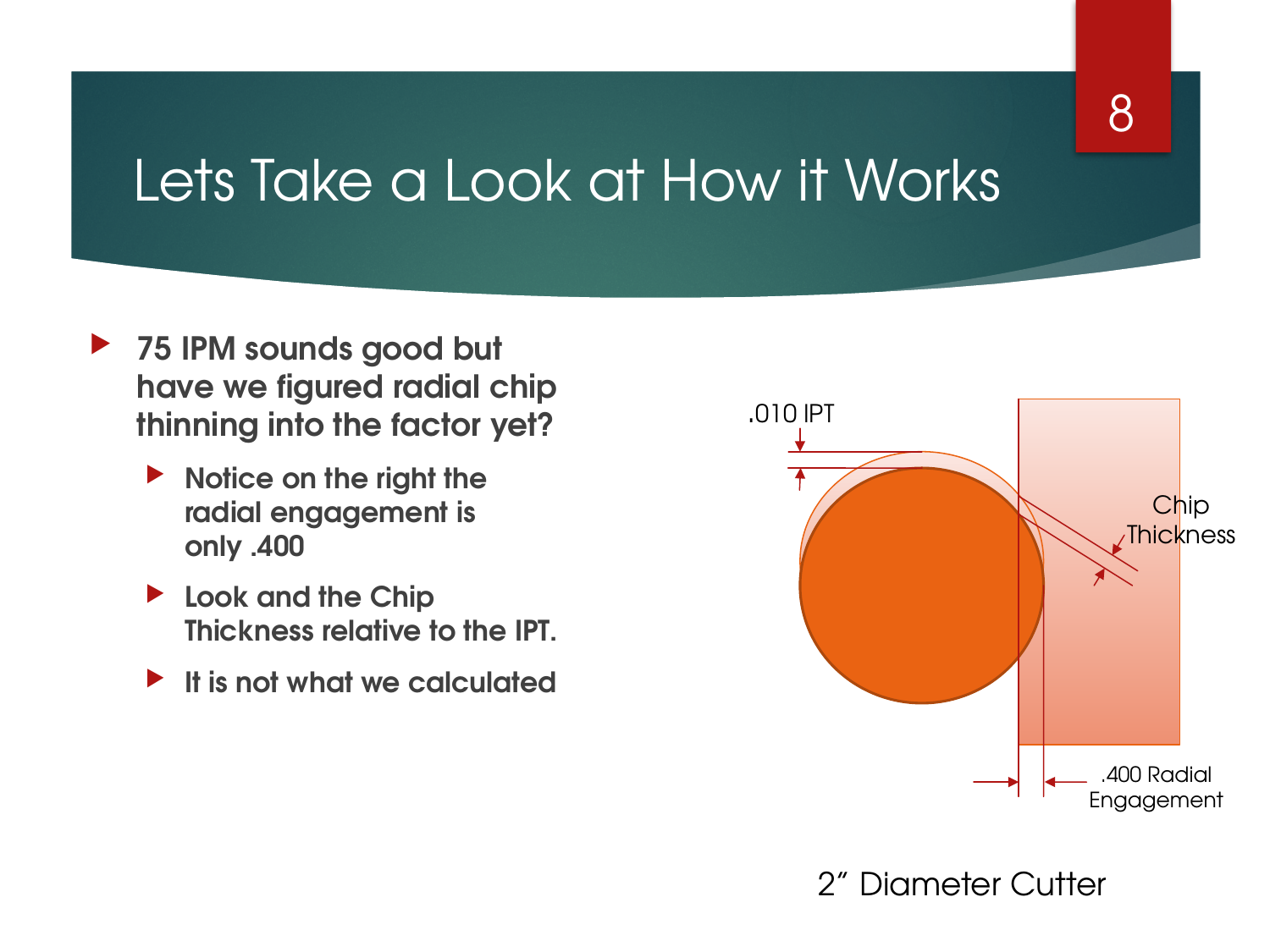

8
# Lets Take a Look at How it Works
75 IPM sounds good but have we figured radial chip thinning into the factor yet?
Notice on the right the radial engagement is only .400
Look and the Chip Thickness relative to the IPT.
It is not what we calculated

.010 IPT

Chip Thickness
.400 Radial Engagement
2” Diameter Cutter